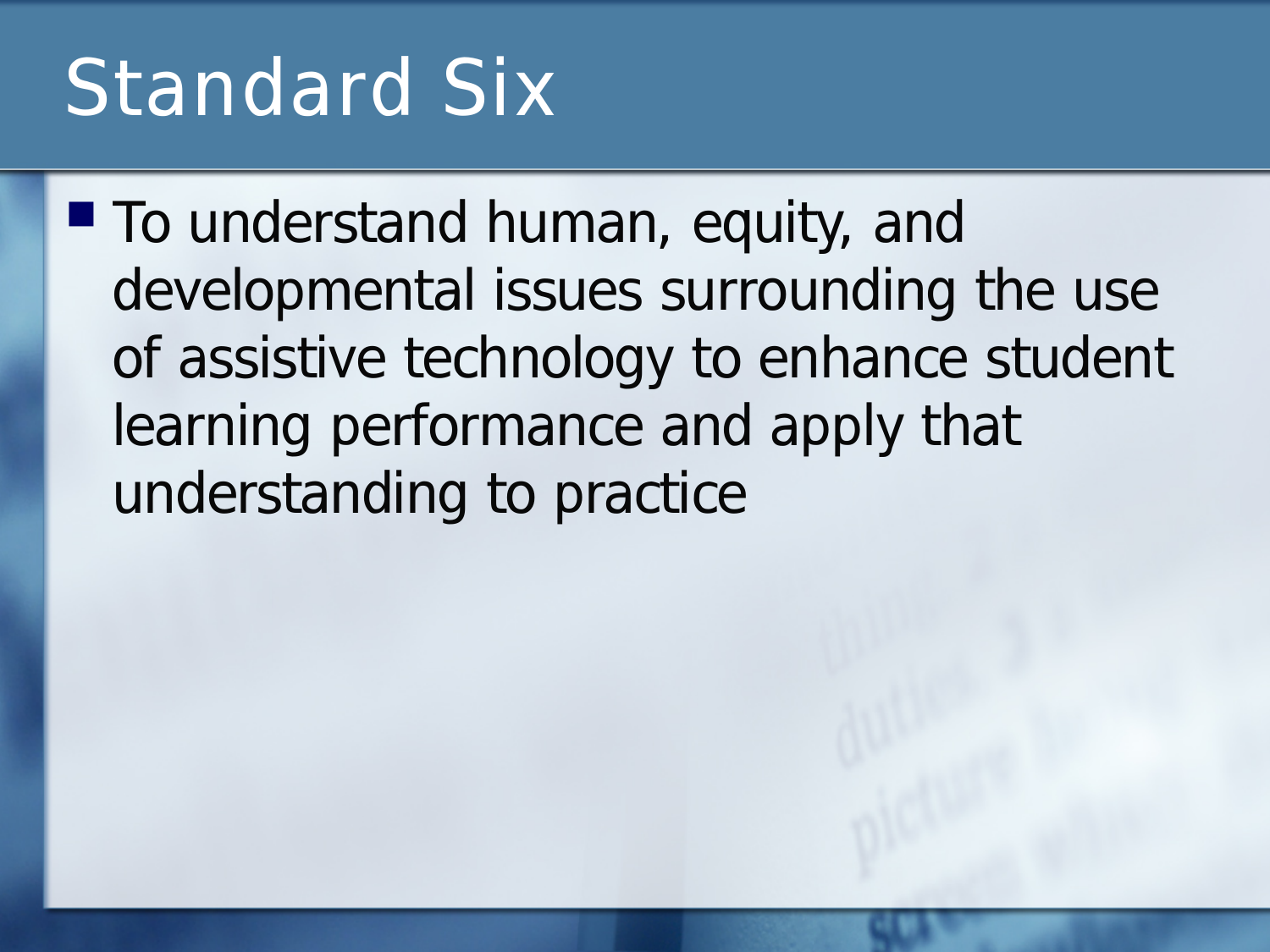

# Standard Six
To understand human, equity, and developmental issues surrounding the use of assistive technology to enhance student learning performance and apply that understanding to practice